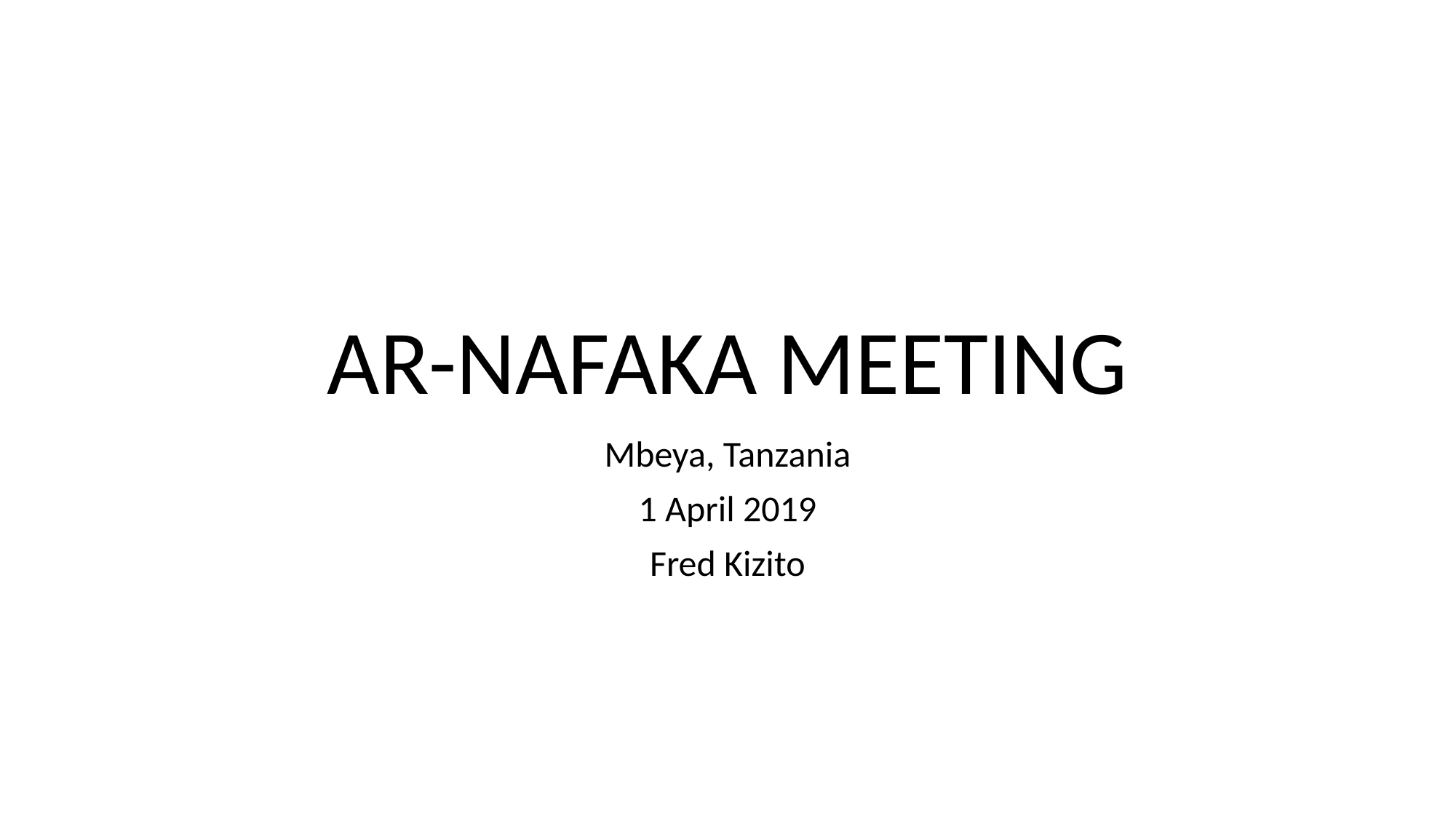

# AR-NAFAKA MEETING
Mbeya, Tanzania
1 April 2019
Fred Kizito